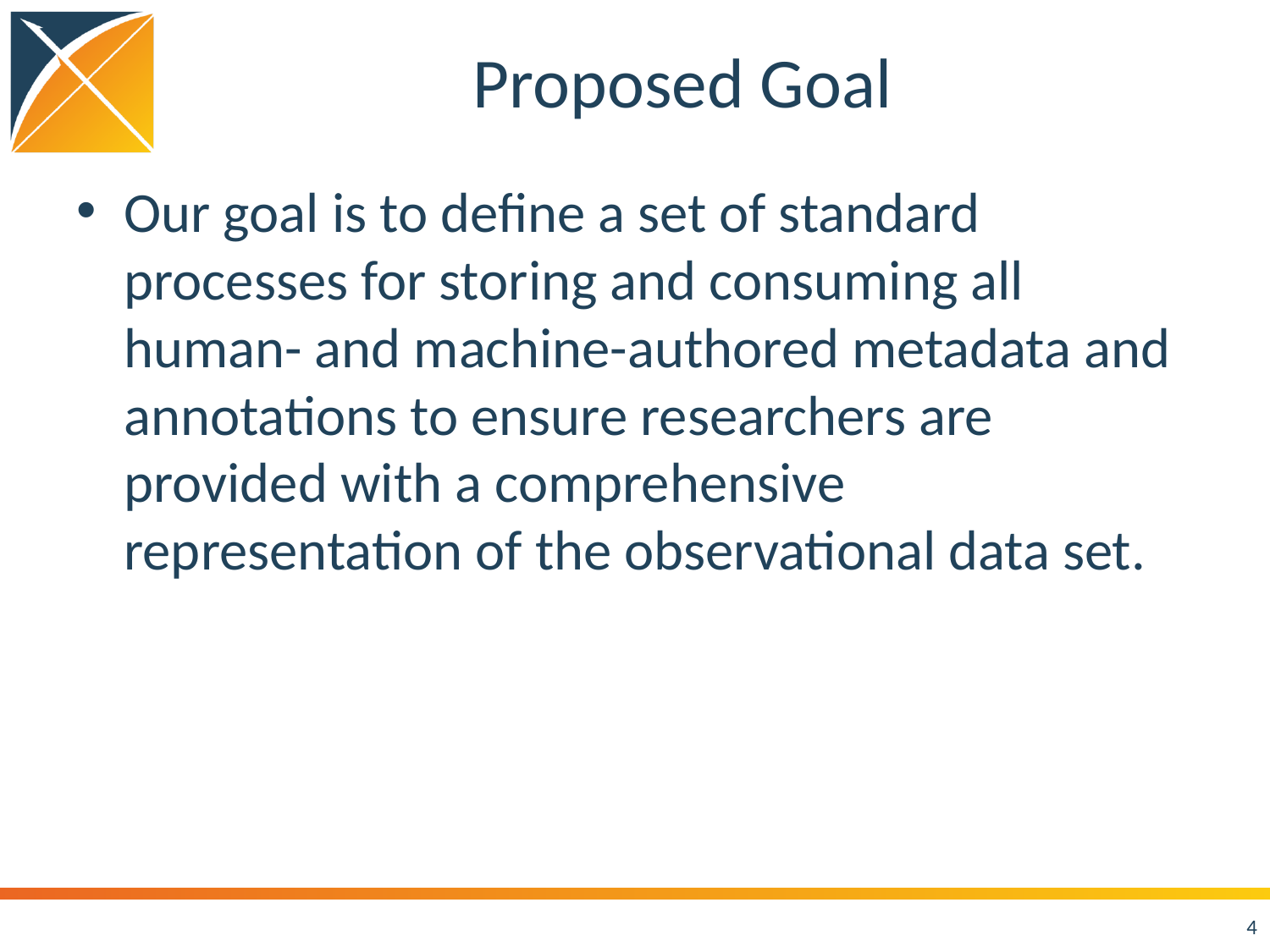

# Proposed Goal
Our goal is to define a set of standard processes for storing and consuming all human- and machine-authored metadata and annotations to ensure researchers are provided with a comprehensive representation of the observational data set.
4